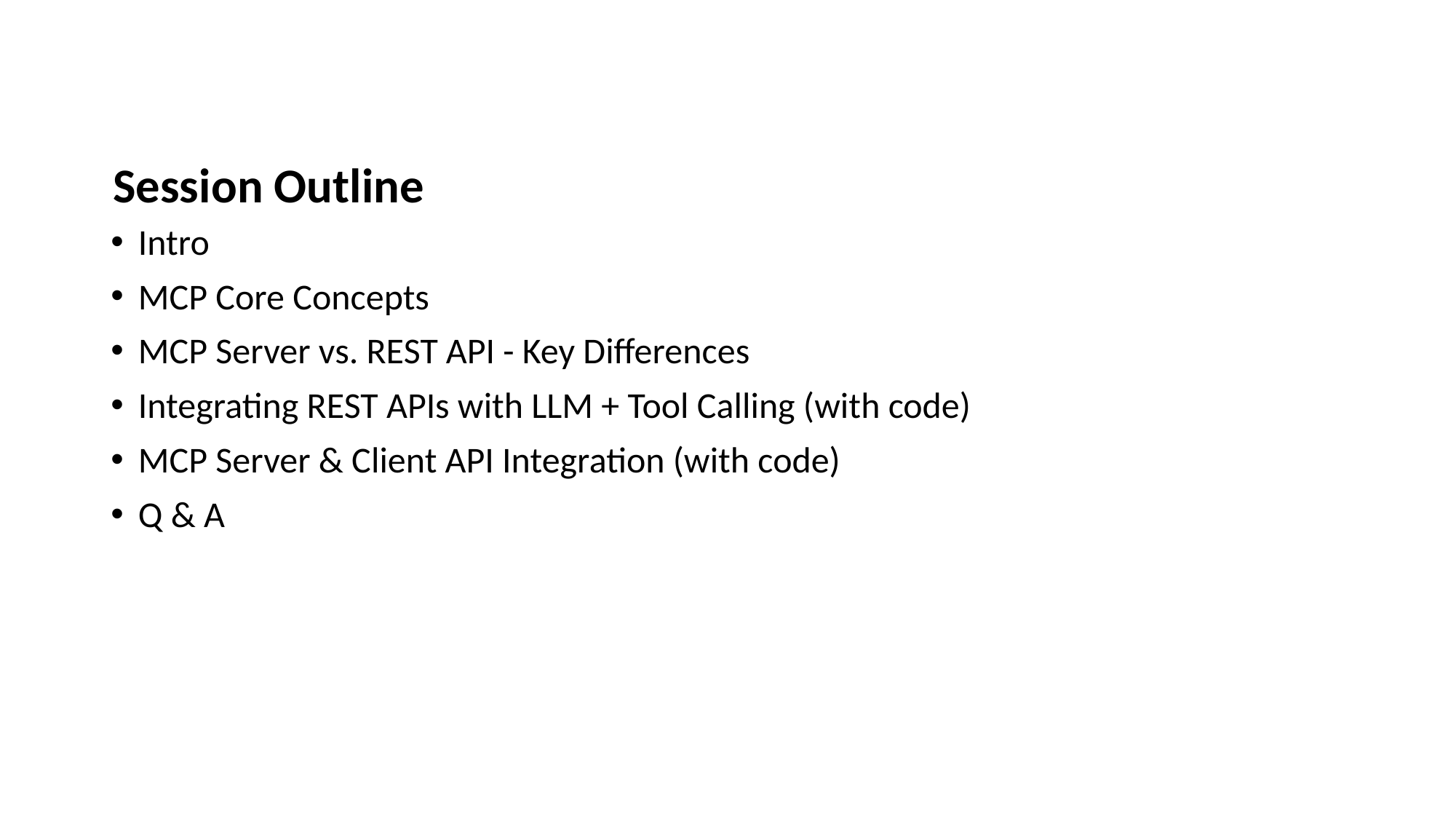

Session Outline
Intro
MCP Core Concepts
MCP Server vs. REST API - Key Differences
Integrating REST APIs with LLM + Tool Calling (with code)
MCP Server & Client API Integration (with code)
Q & A